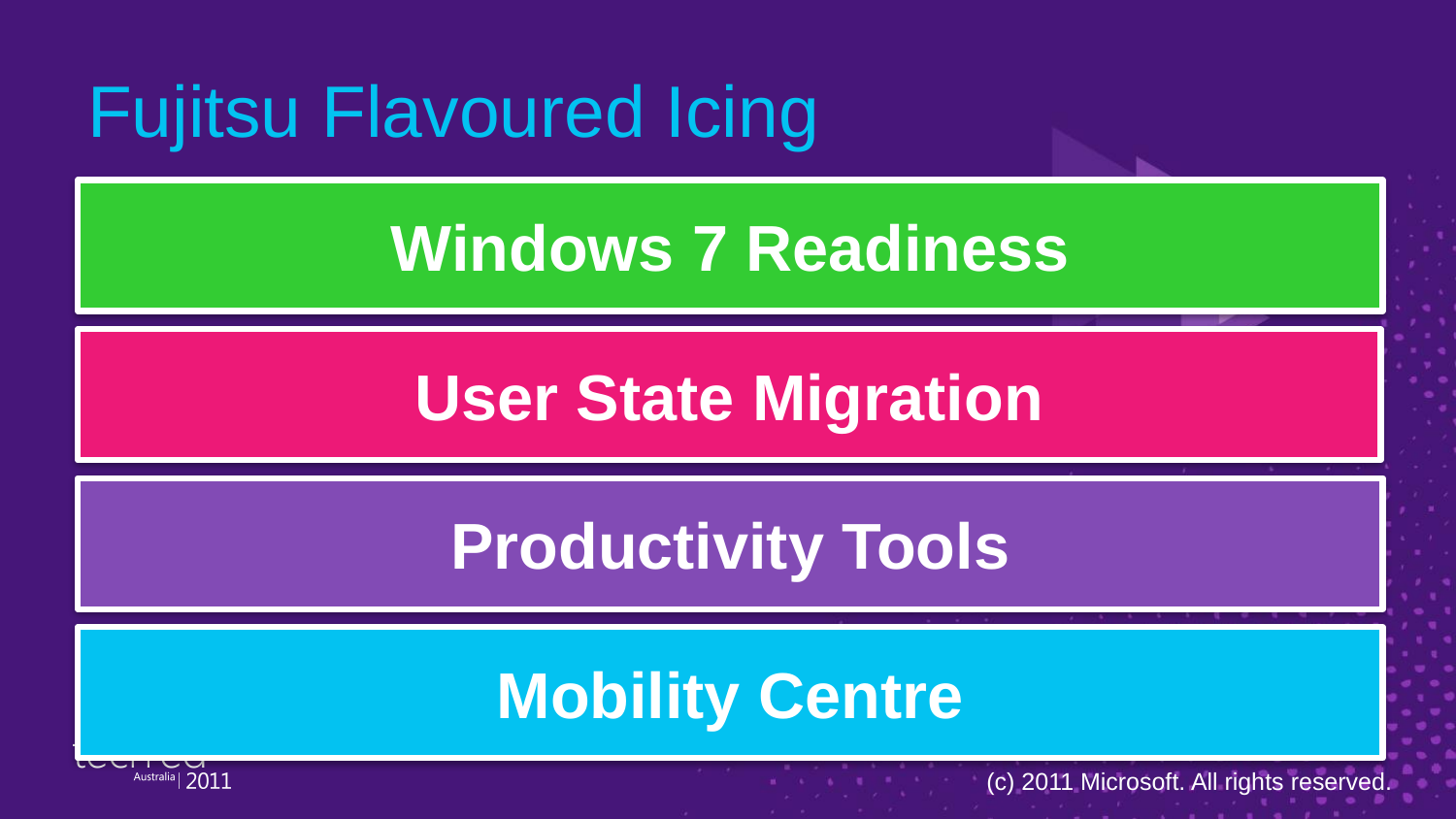

# Fujitsu Flavoured Icing
Windows 7 Readiness

User State Migration
Productivity Tools
Mobility Centre
(c) 2011 Microsoft. All rights reserved.